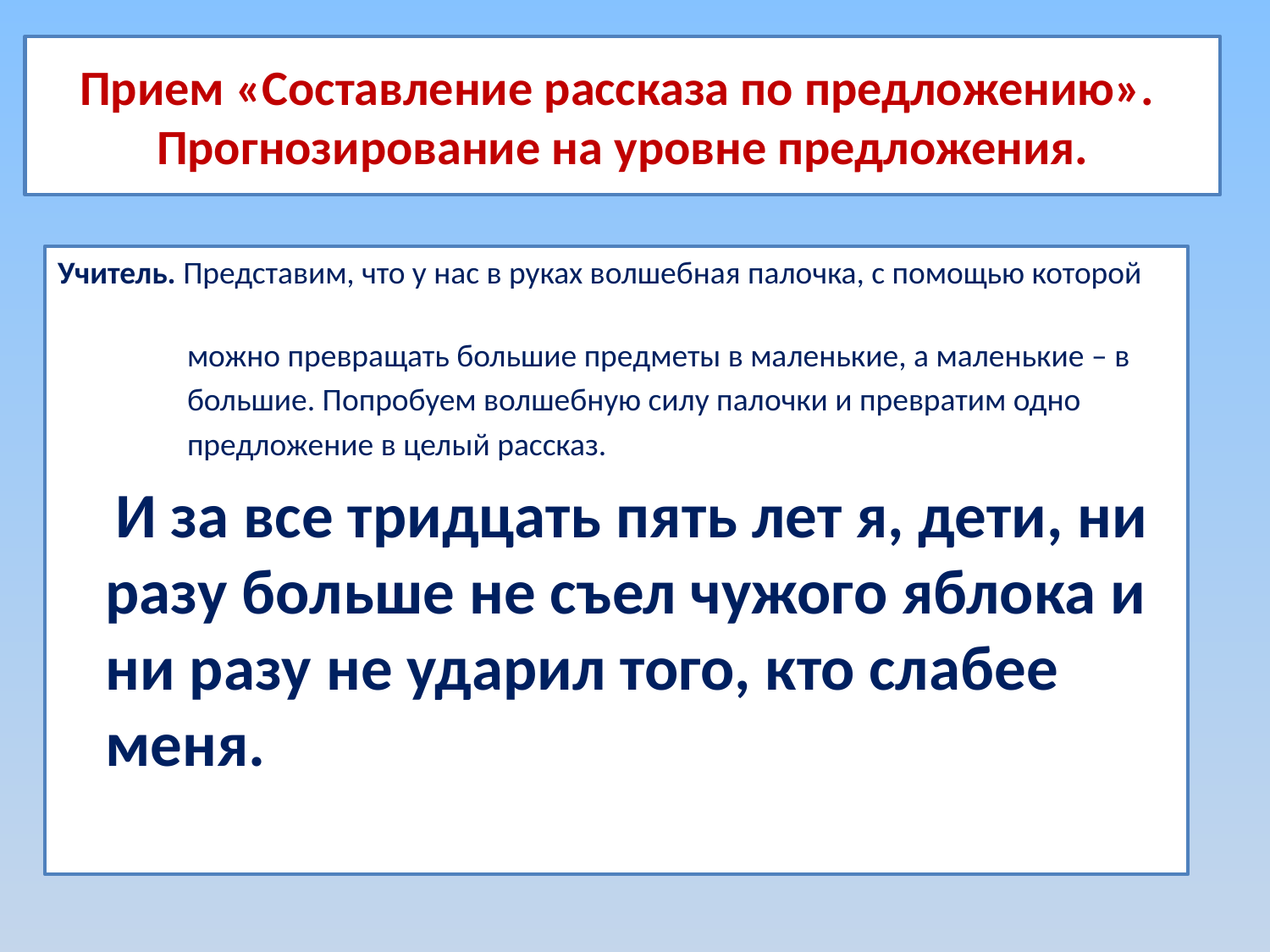

# Прием «Составление рассказа по предложению». Прогнозирование на уровне предложения.
Учитель. Представим, что у нас в руках волшебная палочка, с помощью которой
                  можно превращать большие предметы в маленькие, а маленькие – в
                  большие. Попробуем волшебную силу палочки и превратим одно
                  предложение в целый рассказ.
    И за все тридцать пять лет я, дети, ни разу больше не съел чужого яблока и ни разу не ударил того, кто слабее меня.